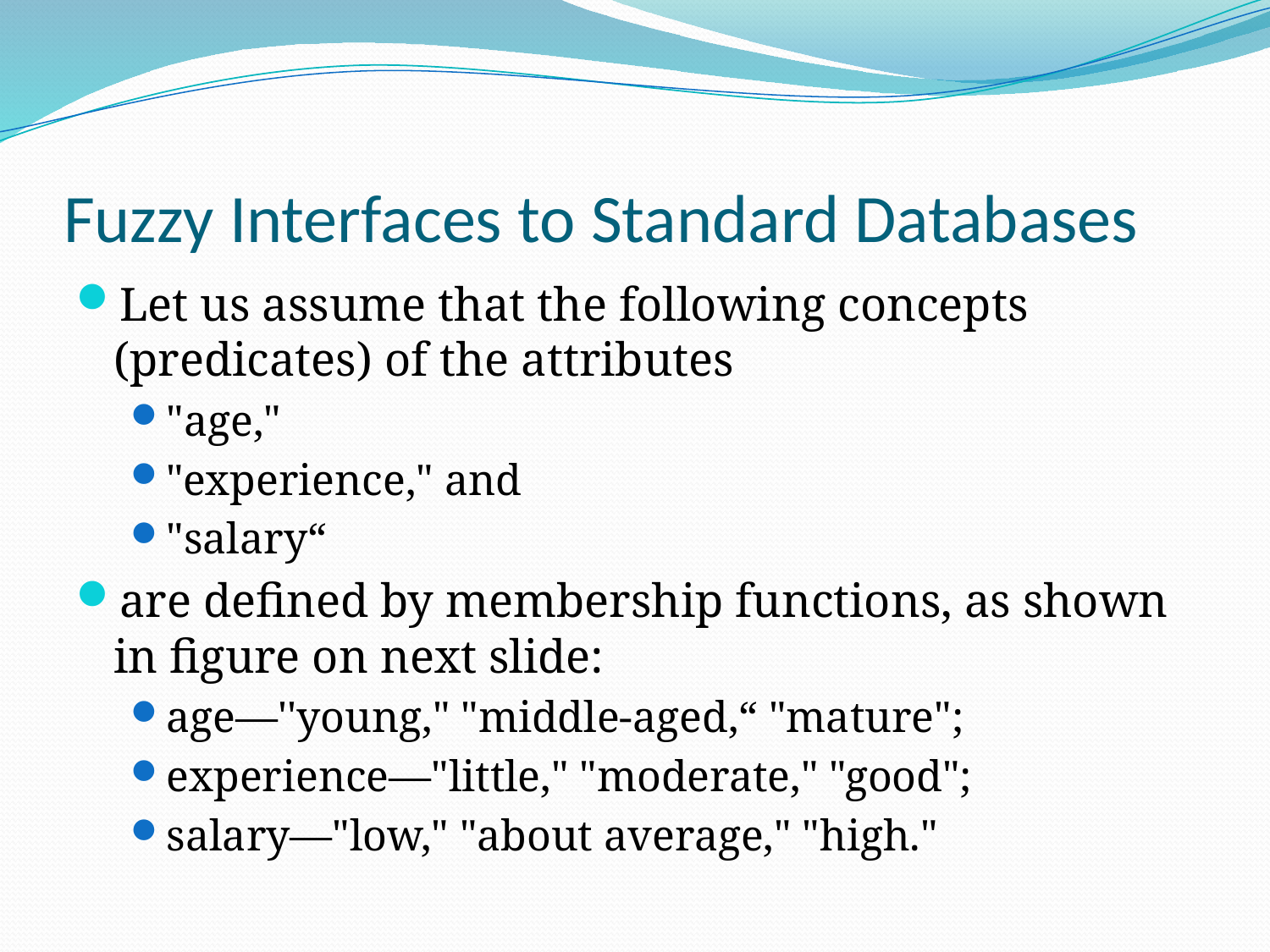

# Fuzzy Interfaces to Standard Databases
Let us assume that the following concepts (predicates) of the attributes
"age,"
"experience," and
"salary“
are defined by membership functions, as shown in figure on next slide:
age—''young," "middle-aged,“ "mature";
experience—"little," "moderate," "good";
salary—"low," "about average," "high."